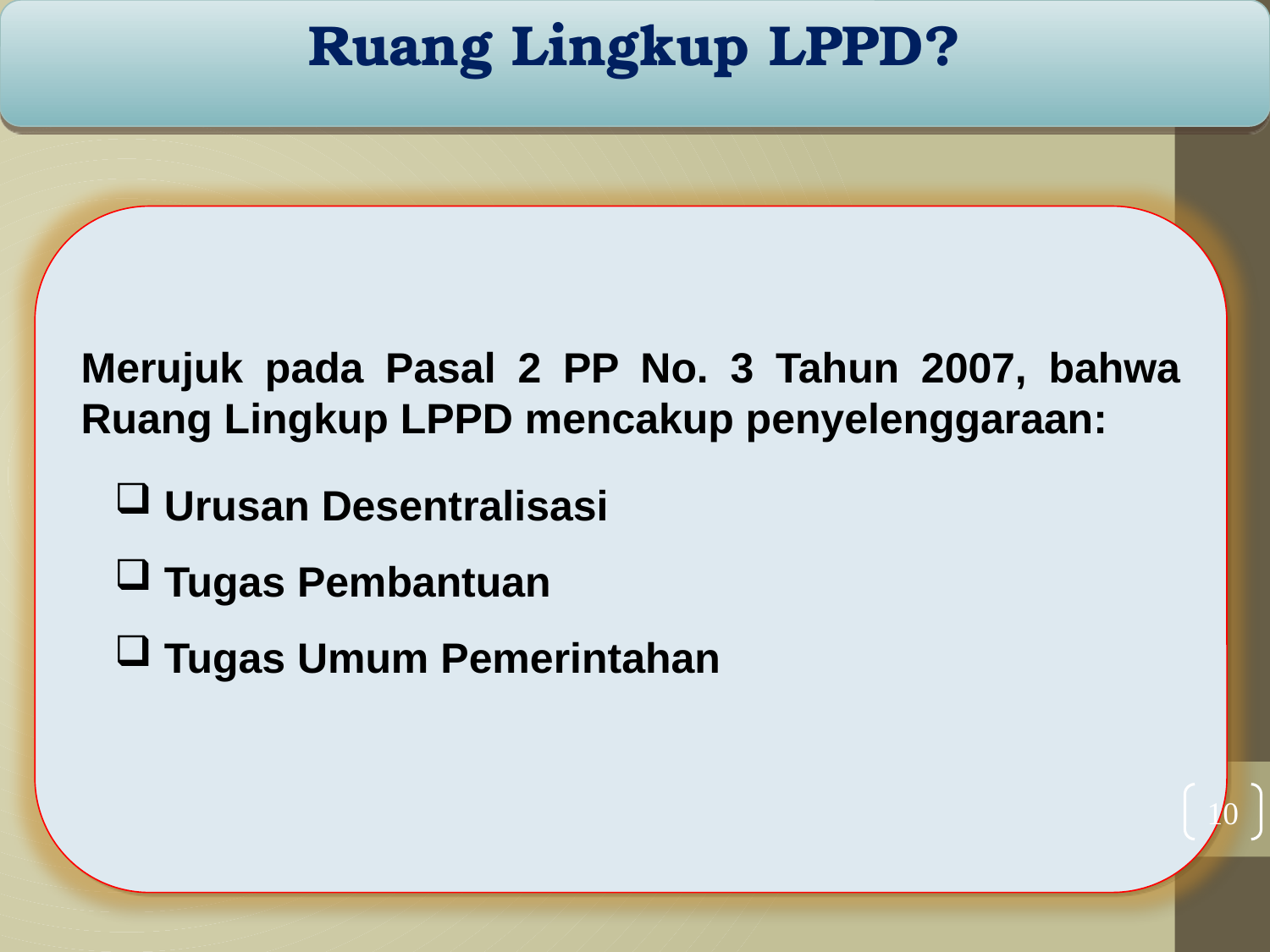

Ruang Lingkup LPPD?
Merujuk pada Pasal 2 PP No. 3 Tahun 2007, bahwa Ruang Lingkup LPPD mencakup penyelenggaraan:
 Urusan Desentralisasi
 Tugas Pembantuan
 Tugas Umum Pemerintahan

10